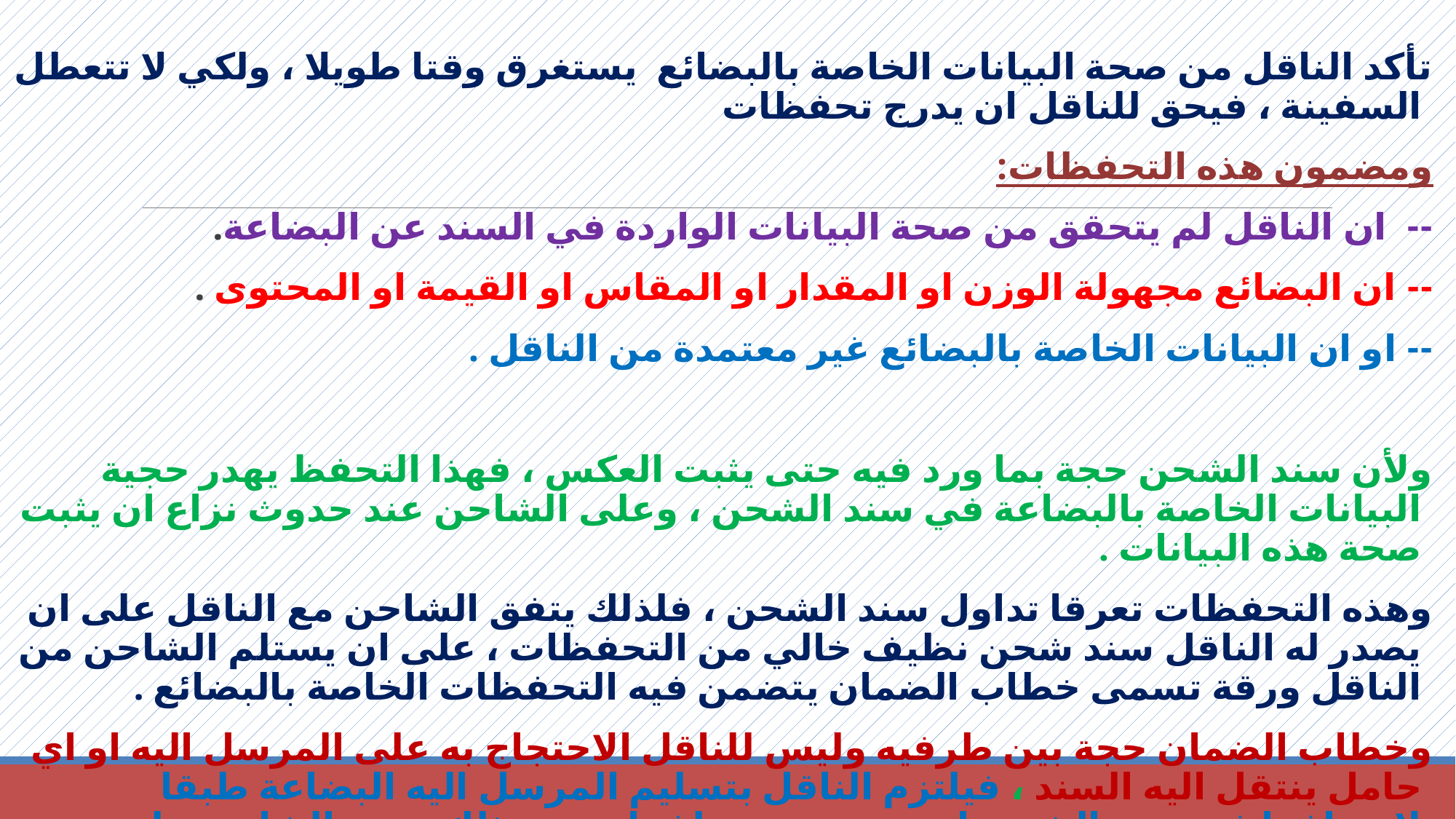

تأكد الناقل من صحة البيانات الخاصة بالبضائع  يستغرق وقتا طويلا ، ولكي لا تتعطل السفينة ، فيحق للناقل ان يدرج تحفظات
ومضمون هذه التحفظات:
--  ان الناقل لم يتحقق من صحة البيانات الواردة في السند عن البضاعة.
-- ان البضائع مجهولة الوزن او المقدار او المقاس او القيمة او المحتوى .
-- او ان البيانات الخاصة بالبضائع غير معتمدة من الناقل .

ولأن سند الشحن حجة بما ورد فيه حتى يثبت العكس ، فهذا التحفظ يهدر حجية البيانات الخاصة بالبضاعة في سند الشحن ، وعلى الشاحن عند حدوث نزاع ان يثبت صحة هذه البيانات .
وهذه التحفظات تعرقا تداول سند الشحن ، فلذلك يتفق الشاحن مع الناقل على ان يصدر له الناقل سند شحن نظيف خالي من التحفظات ، على ان يستلم الشاحن من الناقل ورقة تسمى خطاب الضمان يتضمن فيه التحفظات الخاصة بالبضائع .
وخطاب الضمان حجة بين طرفيه وليس للناقل الاحتجاج به على المرسل اليه او اي حامل ينتقل اليه السند ، فيلتزم الناقل بتسليم المرسل اليه البضاعة طبقا لاوصافها في سند الشحن او تعويضه عن تلفها ، وبعد ذلك يرجع الشاحن على الناقل